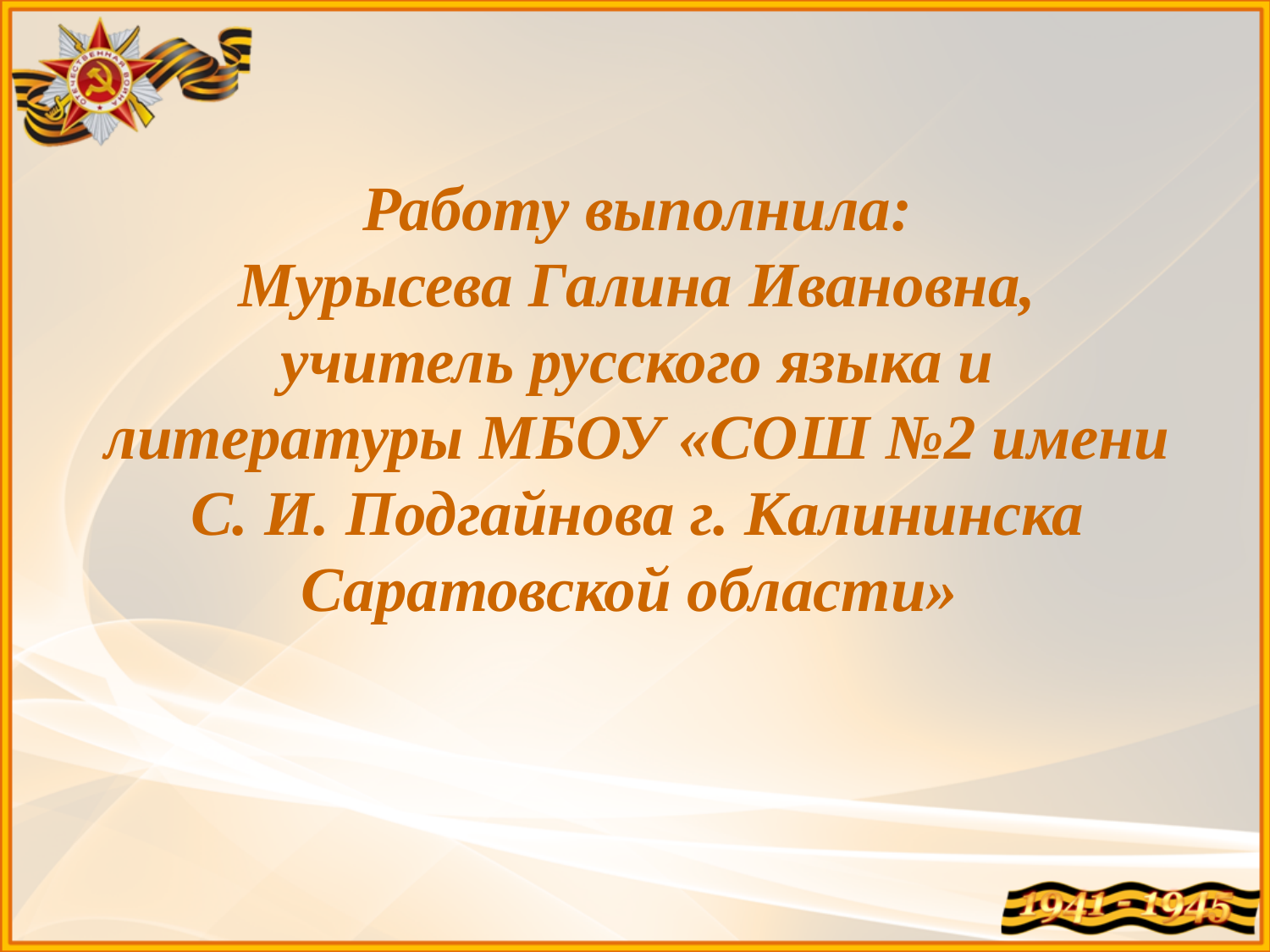

Работу выполнила:
 Мурысева Галина Ивановна,
учитель русского языка и литературы МБОУ «СОШ №2 имени С. И. Подгайнова г. Калининска Саратовской области»